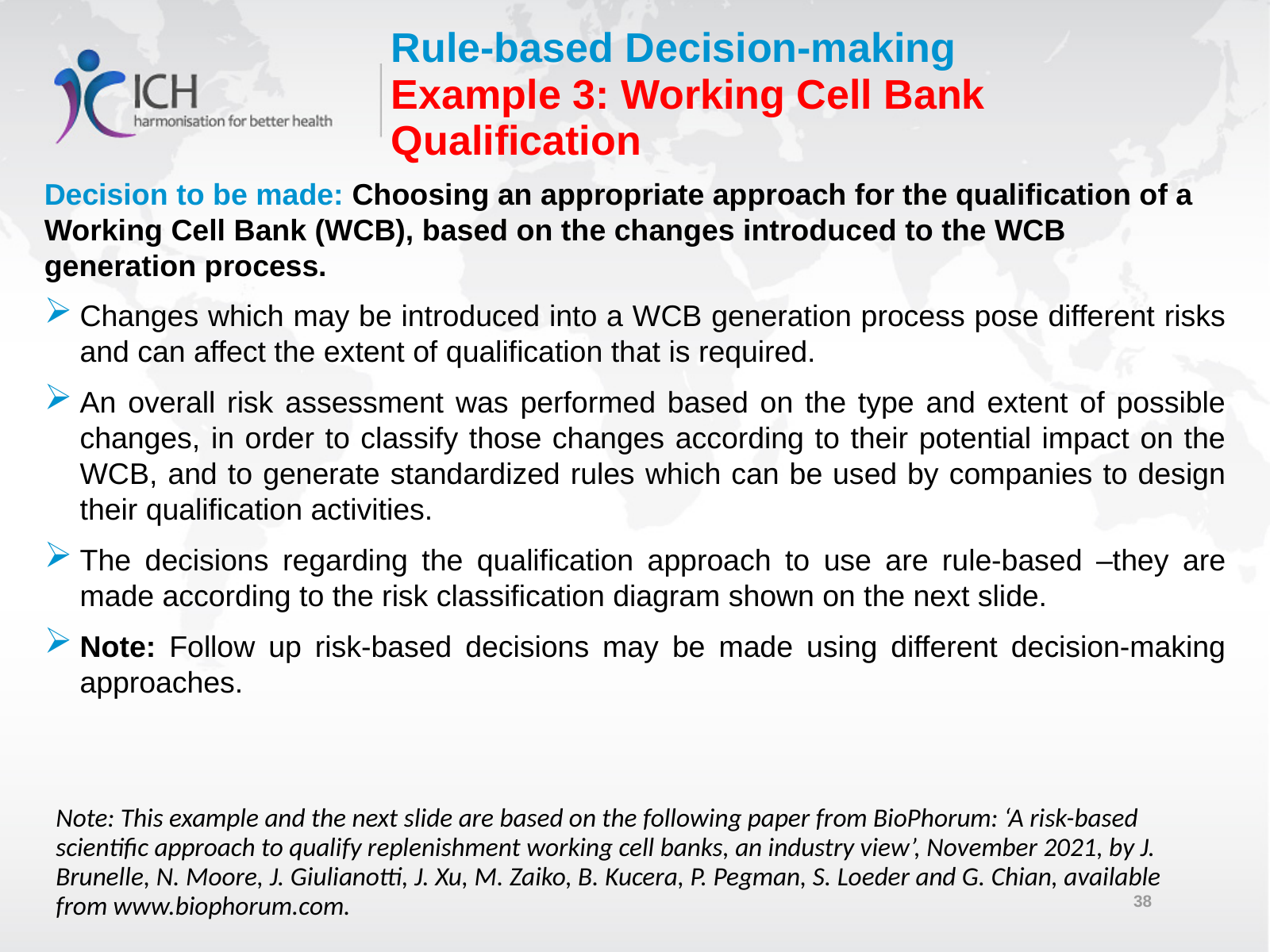

# Rule-based Decision-making Example 3: Working Cell Bank Qualification
Decision to be made: Choosing an appropriate approach for the qualification of a Working Cell Bank (WCB), based on the changes introduced to the WCB generation process.
Changes which may be introduced into a WCB generation process pose different risks and can affect the extent of qualification that is required.
An overall risk assessment was performed based on the type and extent of possible changes, in order to classify those changes according to their potential impact on the WCB, and to generate standardized rules which can be used by companies to design their qualification activities.
The decisions regarding the qualification approach to use are rule-based –they are made according to the risk classification diagram shown on the next slide.
Note: Follow up risk-based decisions may be made using different decision-making approaches.

Note: This example and the next slide are based on the following paper from BioPhorum: ‘A risk-based scientific approach to qualify replenishment working cell banks, an industry view’, November 2021, by J. Brunelle, N. Moore, J. Giulianotti, J. Xu, M. Zaiko, B. Kucera, P. Pegman, S. Loeder and G. Chian, available from www.biophorum.com.